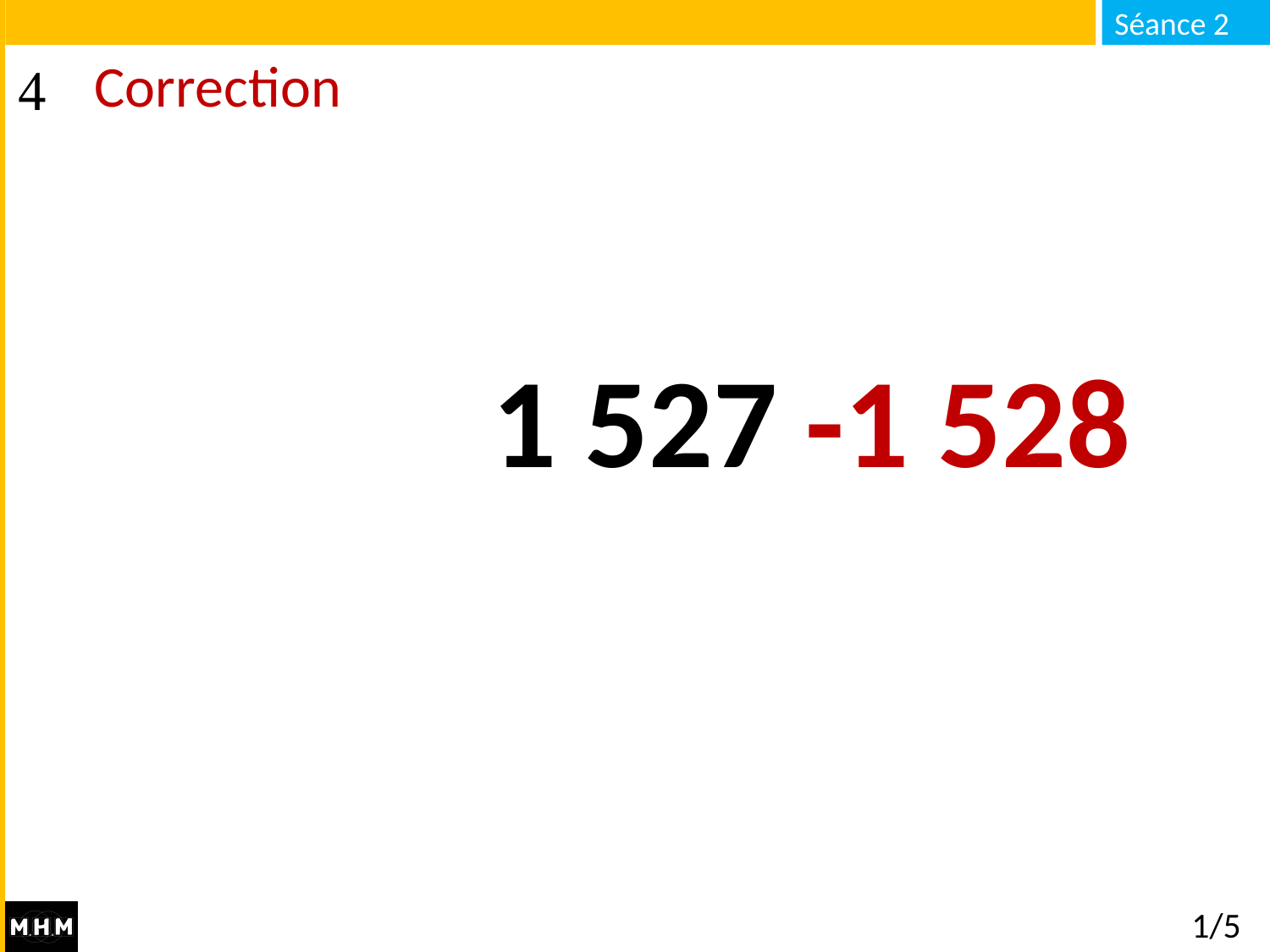

# Correction
-1 528
1 527
1/5